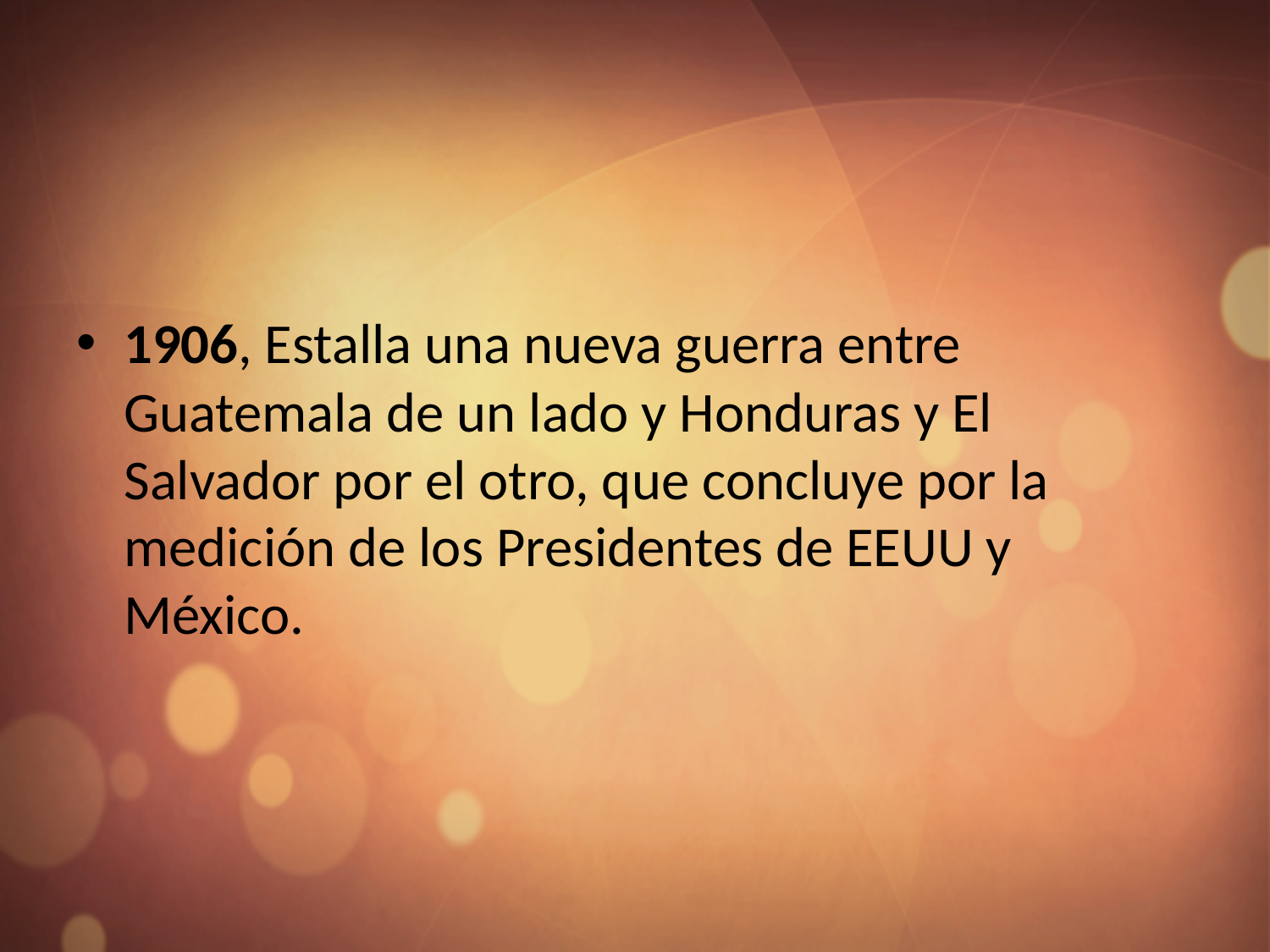

1906, Estalla una nueva guerra entre Guatemala de un lado y Honduras y El Salvador por el otro, que concluye por la medición de los Presidentes de EEUU y México.